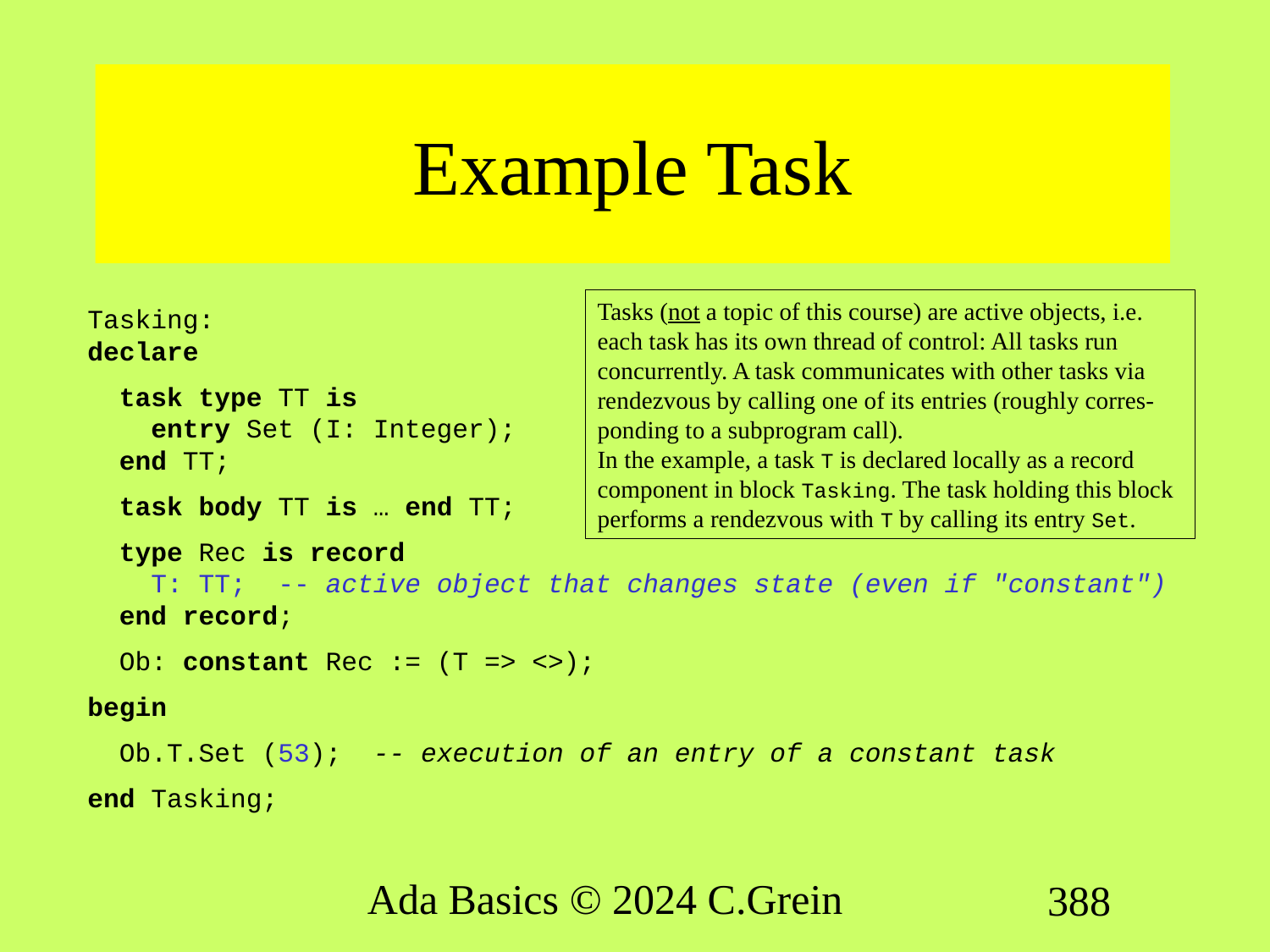

# Example Task
Tasks (not a topic of this course) are active objects, i.e. each task has its own thread of control: All tasks run concurrently. A task communicates with other tasks via rendezvous by calling one of its entries (roughly corres-ponding to a subprogram call).
In the example, a task T is declared locally as a record component in block Tasking. The task holding this block performs a rendezvous with T by calling its entry Set.
Tasking:
declare
  task type TT is
    entry Set (I: Integer);
  end TT;
  task body TT is … end TT;
  type Rec is record
    T: TT;  -- active object that changes state (even if "constant")
  end record;
  Ob: constant Rec := (T => <>);
begin
  Ob.T.Set (53);  -- execution of an entry of a constant task
end Tasking;
Ada Basics © 2024 C.Grein
388